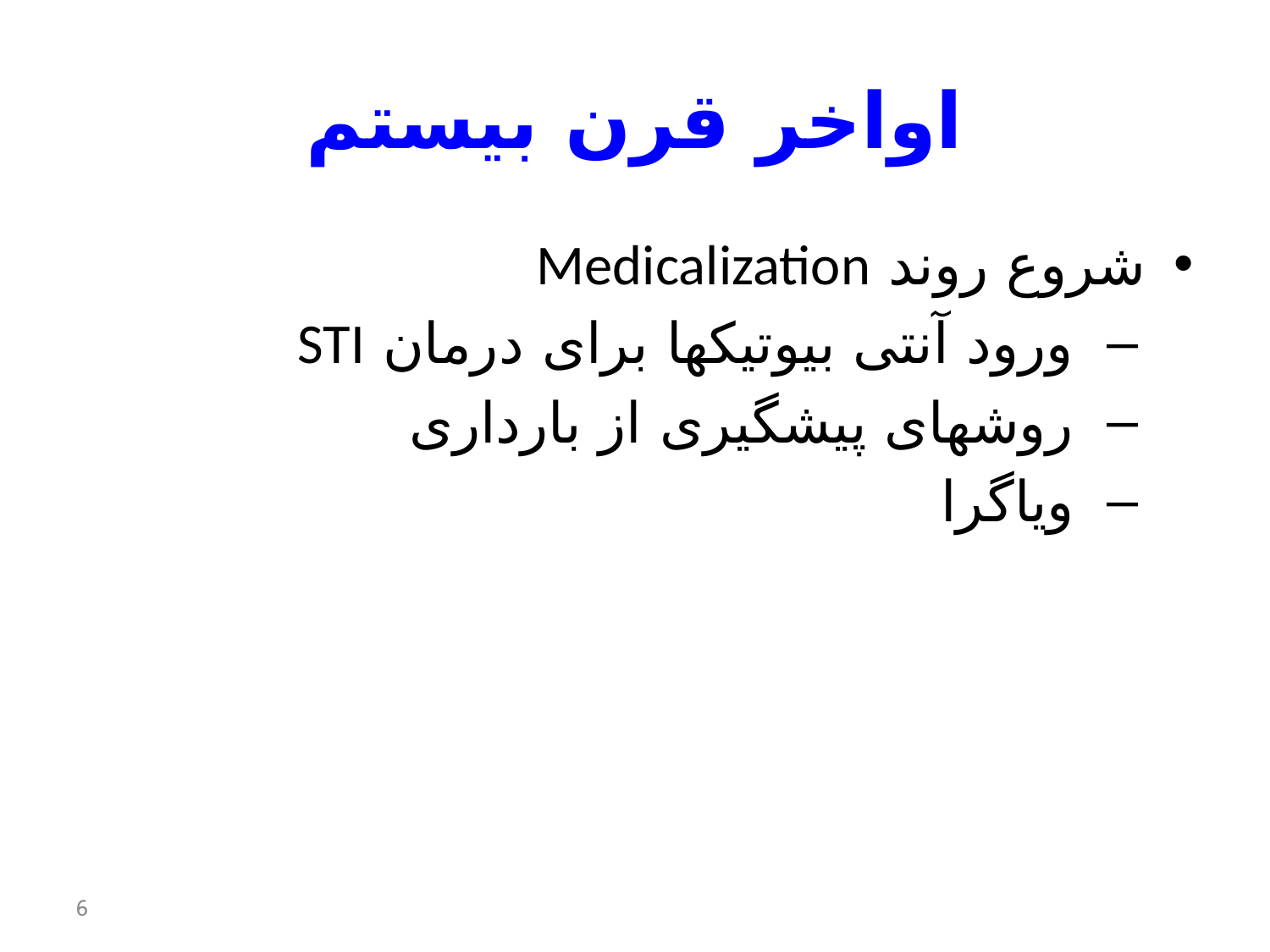

# اواخر قرن بیستم
شروع روند Medicalization
ورود آنتی بیوتیکها برای درمان STI
روشهای پیشگیری از بارداری
ویاگرا

6